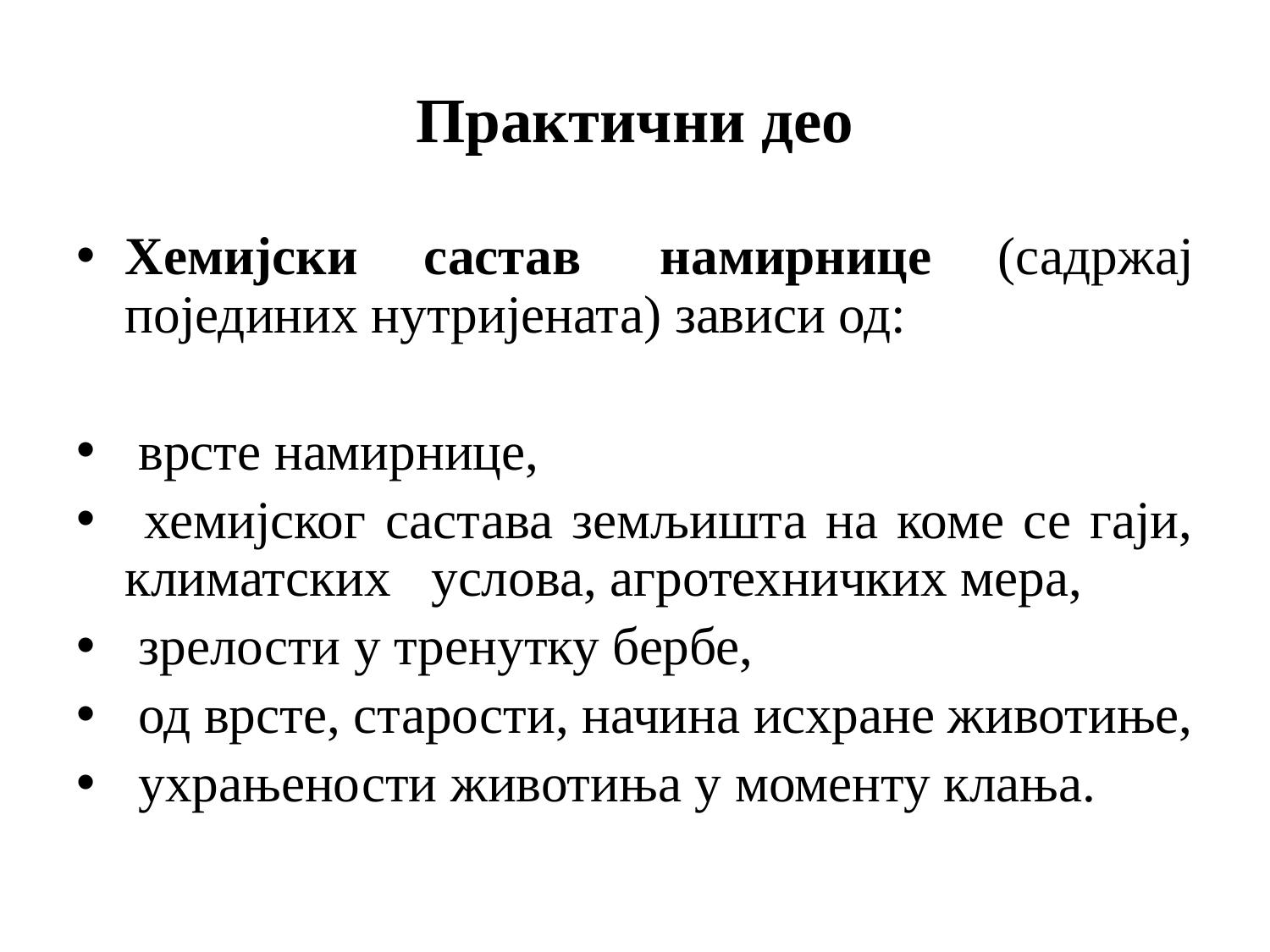

# Практични део
Хемијски састав  намирнице (садржај појединих нутријената) зависи од:

 врсте намирнице,
 хемијског састава земљишта на коме се гаји, климатских   услова, агротехничких мера,
 зрелости у тренутку бербе,
 од врсте, старости, начина исхране животиње,
 ухрањености животиња у моменту клања.